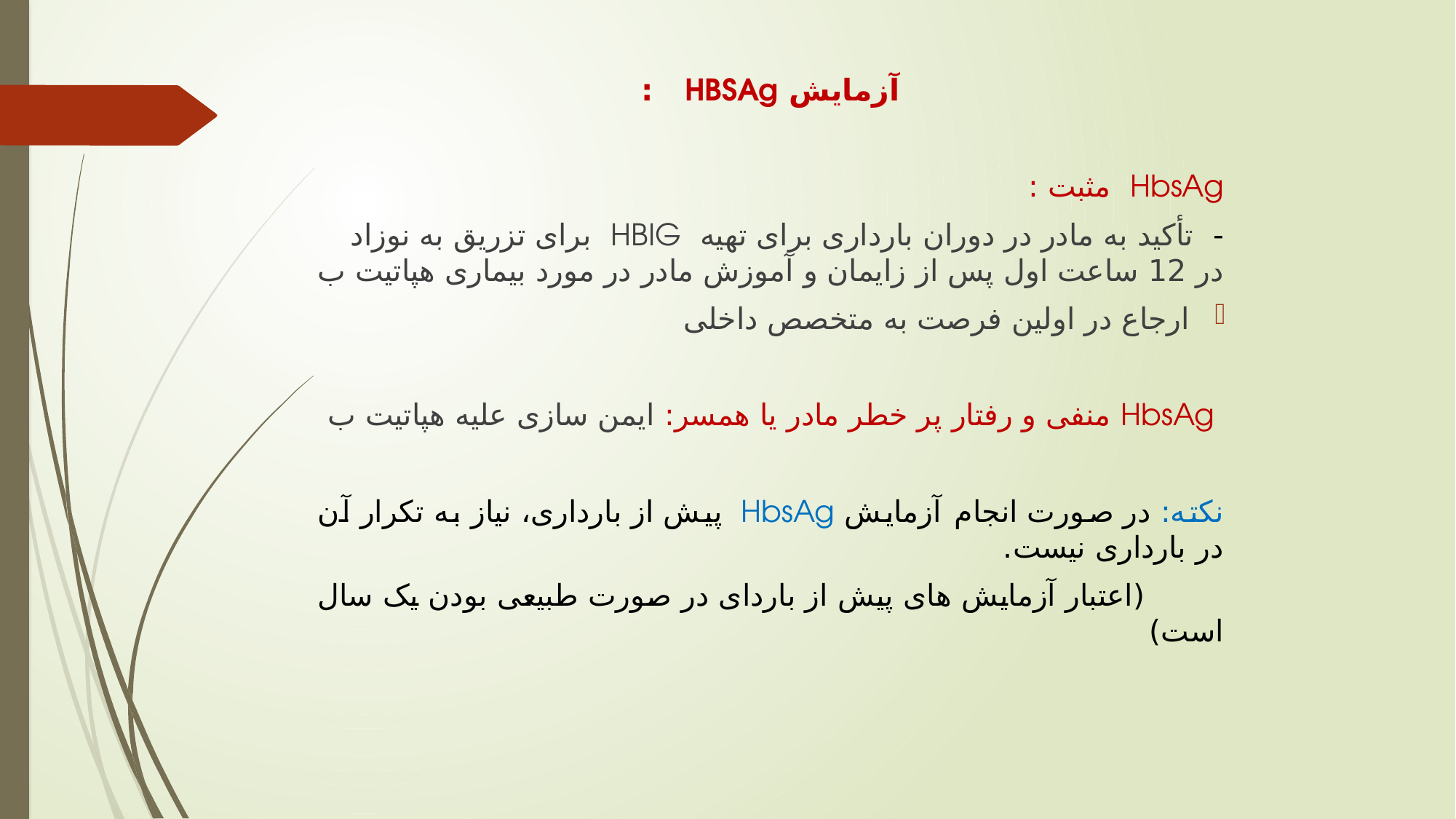

آزمایش HBSAg   :

HbsAg  مثبت :
-  تأکید به مادر در دوران بارداری برای تهیه  HBIG  برای تزریق به نوزاد در 12 ساعت اول پس از زایمان و آموزش مادر در مورد بیماری هپاتیت ب
ارجاع در اولین فرصت به متخصص داخلی

 HbsAg منفی و رفتار پر خطر مادر یا همسر: ایمن سازی علیه هپاتیت ب

نکته: در صورت انجام آزمایش HbsAg  پیش از بارداری، نیاز به تکرار آن در بارداری نیست.
        (اعتبار آزمایش های پیش از باردای در صورت طبیعی بودن یک سال است)